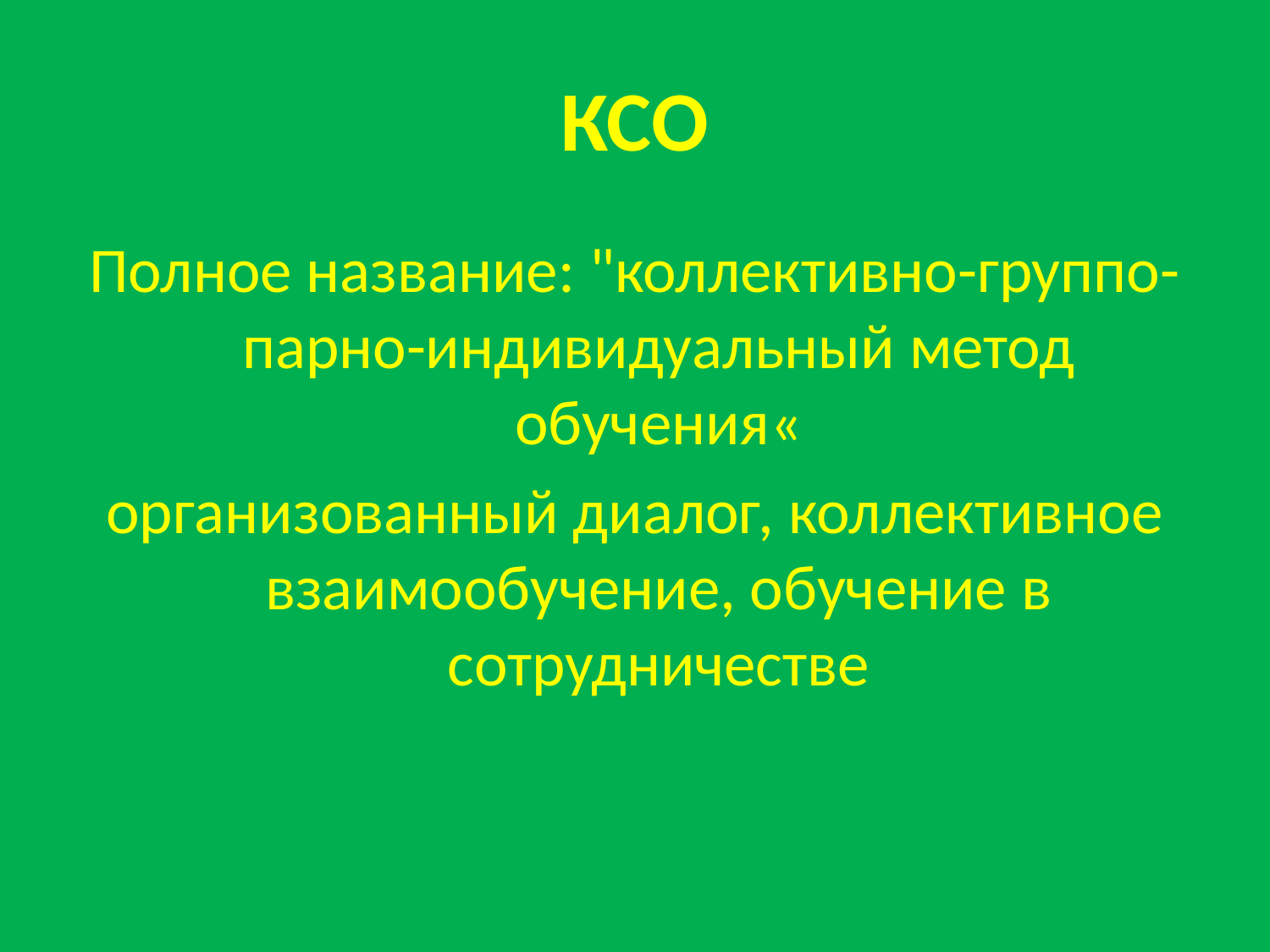

# КСО
Полное название: "коллективно-группо-парно-индивидуальный метод обучения«
организованный диалог, коллективное взаимообучение, обучение в сотрудничестве